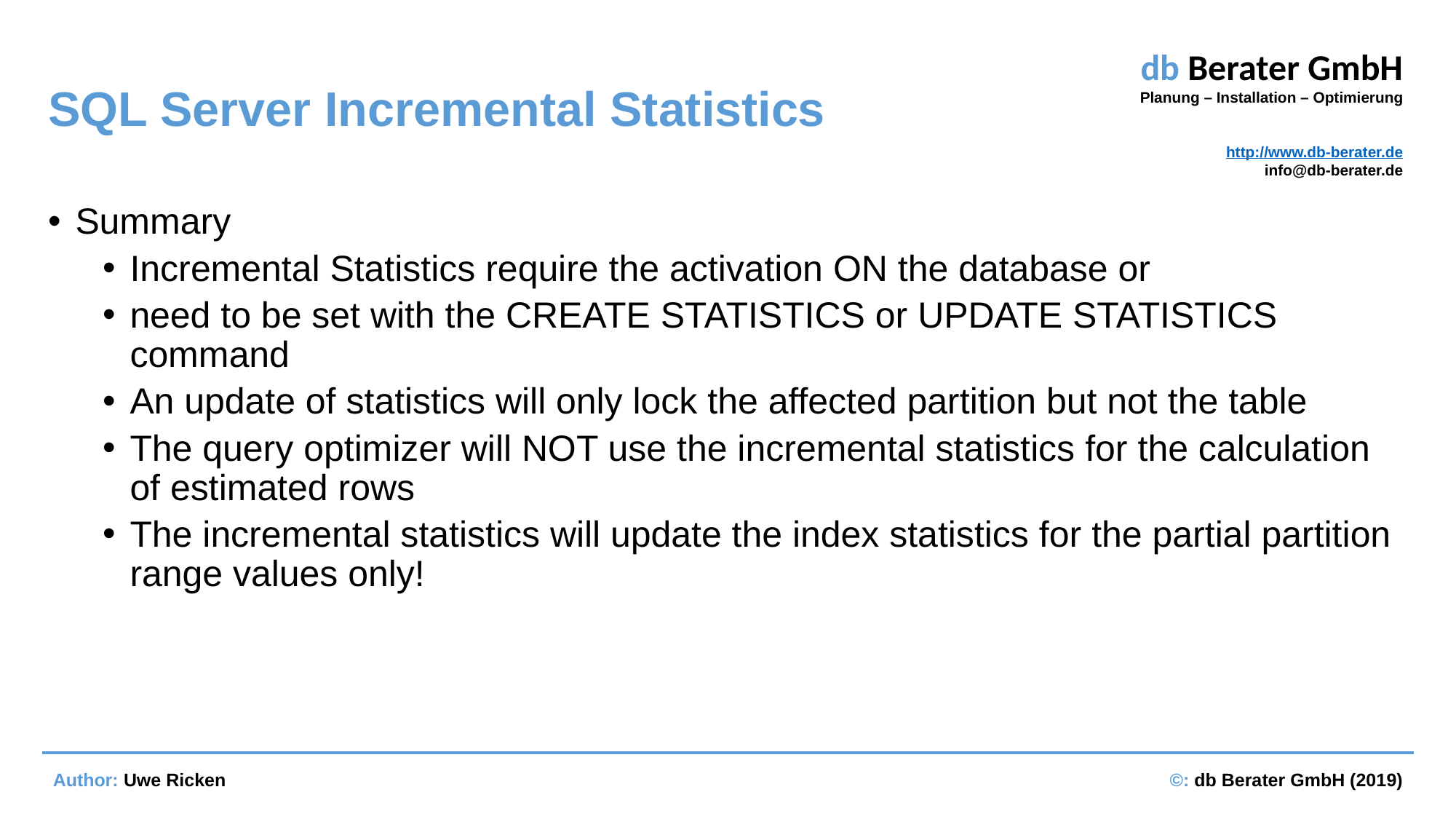

# SQL Server Incremental Statistics
Summary
Incremental Statistics require the activation ON the database or
need to be set with the CREATE STATISTICS or UPDATE STATISTICS command
An update of statistics will only lock the affected partition but not the table
The query optimizer will NOT use the incremental statistics for the calculation of estimated rows
The incremental statistics will update the index statistics for the partial partition range values only!